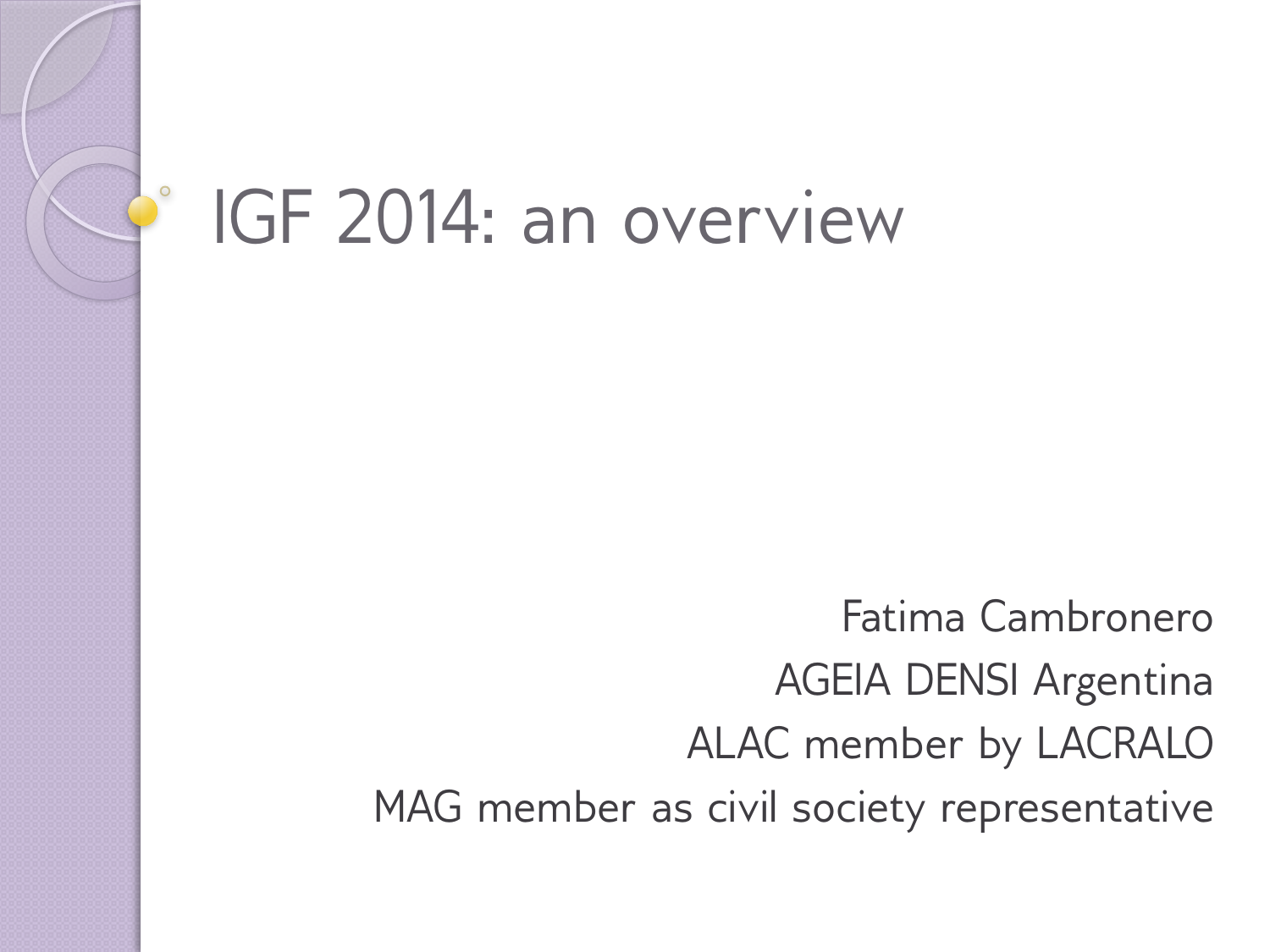

# IGF 2014: an overview
Fatima Cambronero
AGEIA DENSI Argentina
ALAC member by LACRALO
MAG member as civil society representative